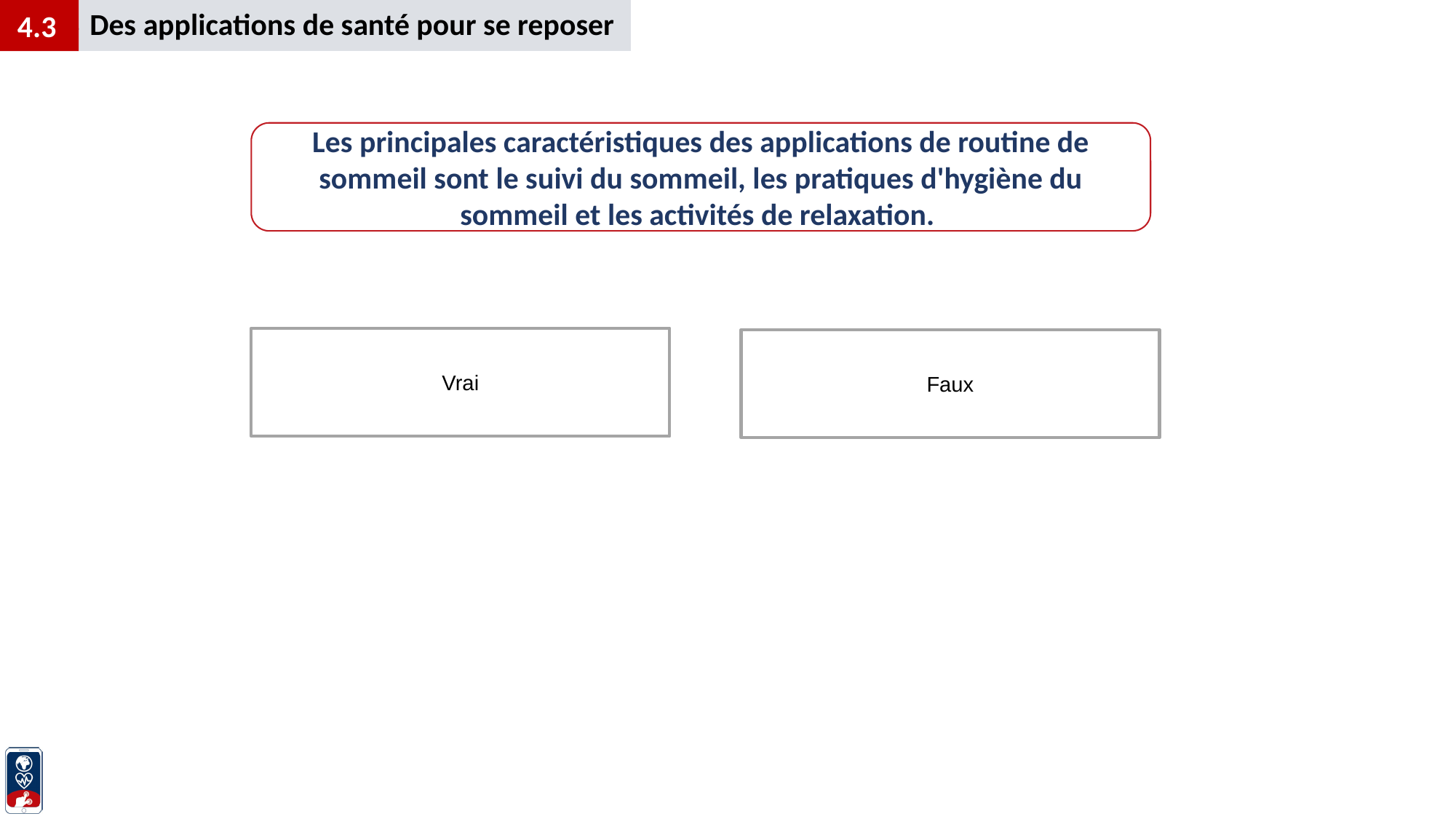

Des applications de santé pour se reposer
4.3
Les principales caractéristiques des applications de routine de sommeil sont le suivi du sommeil, les pratiques d'hygiène du sommeil et les activités de relaxation.
Vrai
Faux